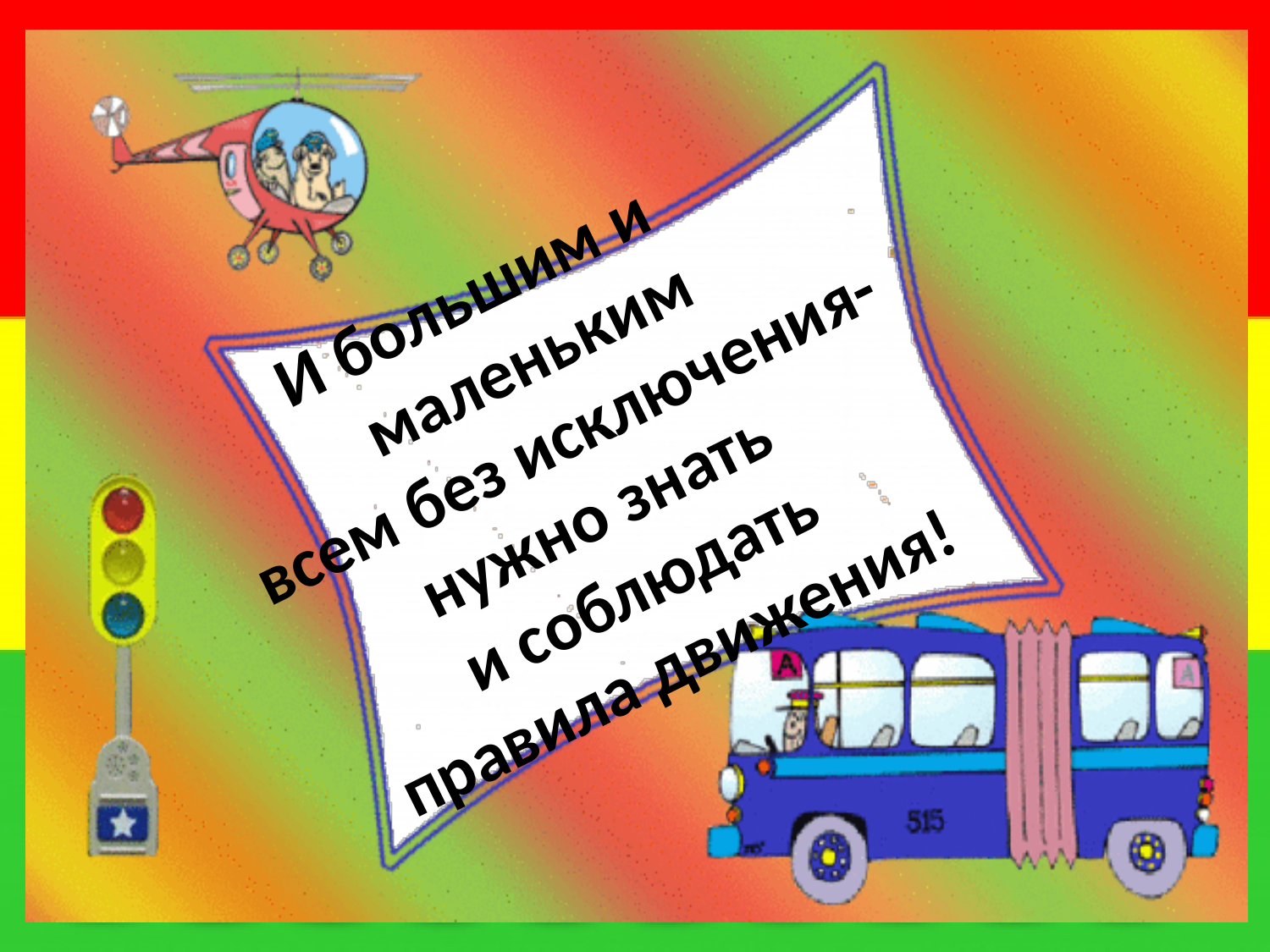

# И большим и     маленьким всем без исключения-нужно знать и соблюдать правила движения!